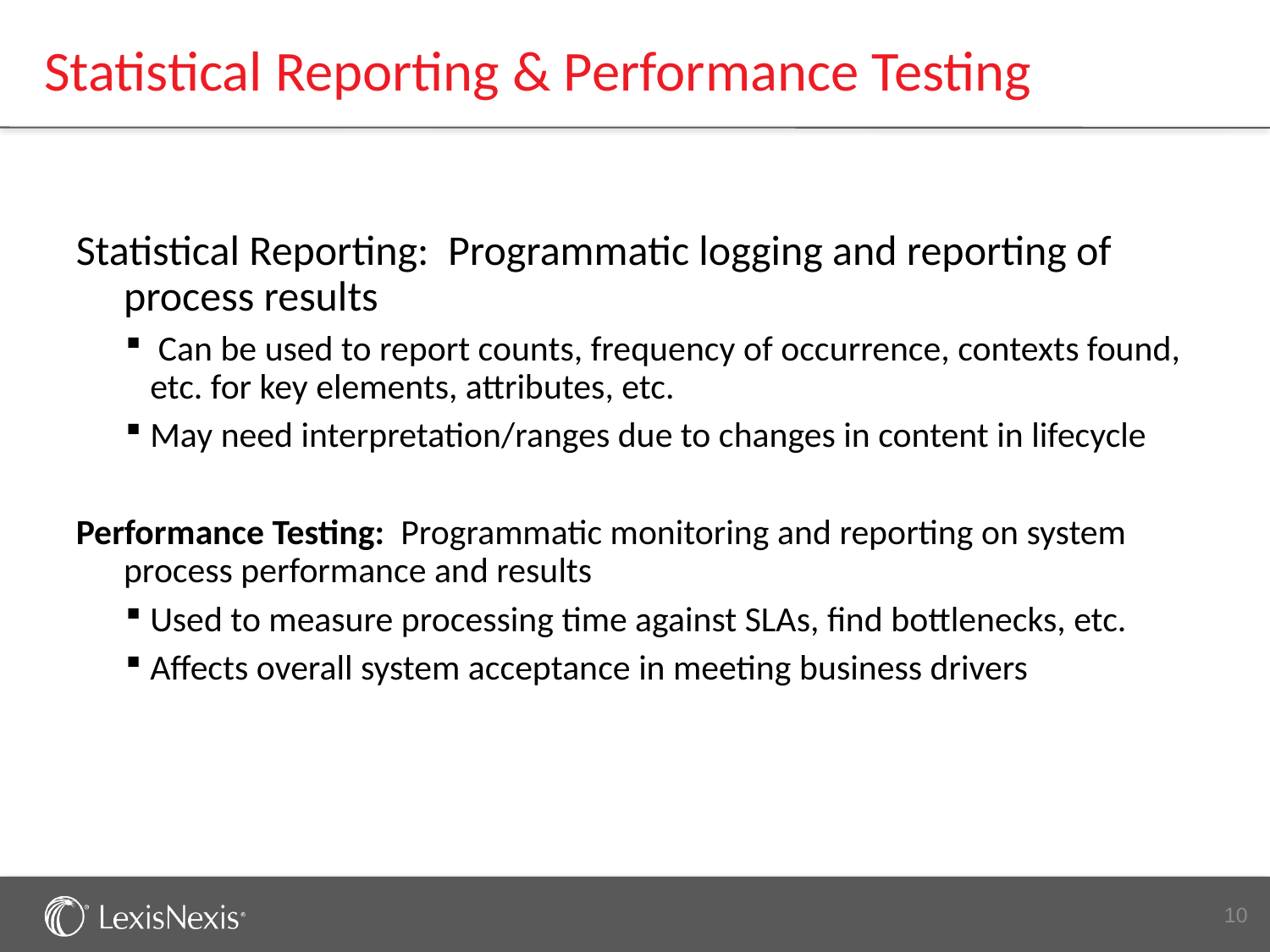

# Statistical Reporting & Performance Testing
Statistical Reporting:  Programmatic logging and reporting of process results
 Can be used to report counts, frequency of occurrence, contexts found, etc. for key elements, attributes, etc.
May need interpretation/ranges due to changes in content in lifecycle

Performance Testing:  Programmatic monitoring and reporting on system process performance and results
Used to measure processing time against SLAs, find bottlenecks, etc.
Affects overall system acceptance in meeting business drivers